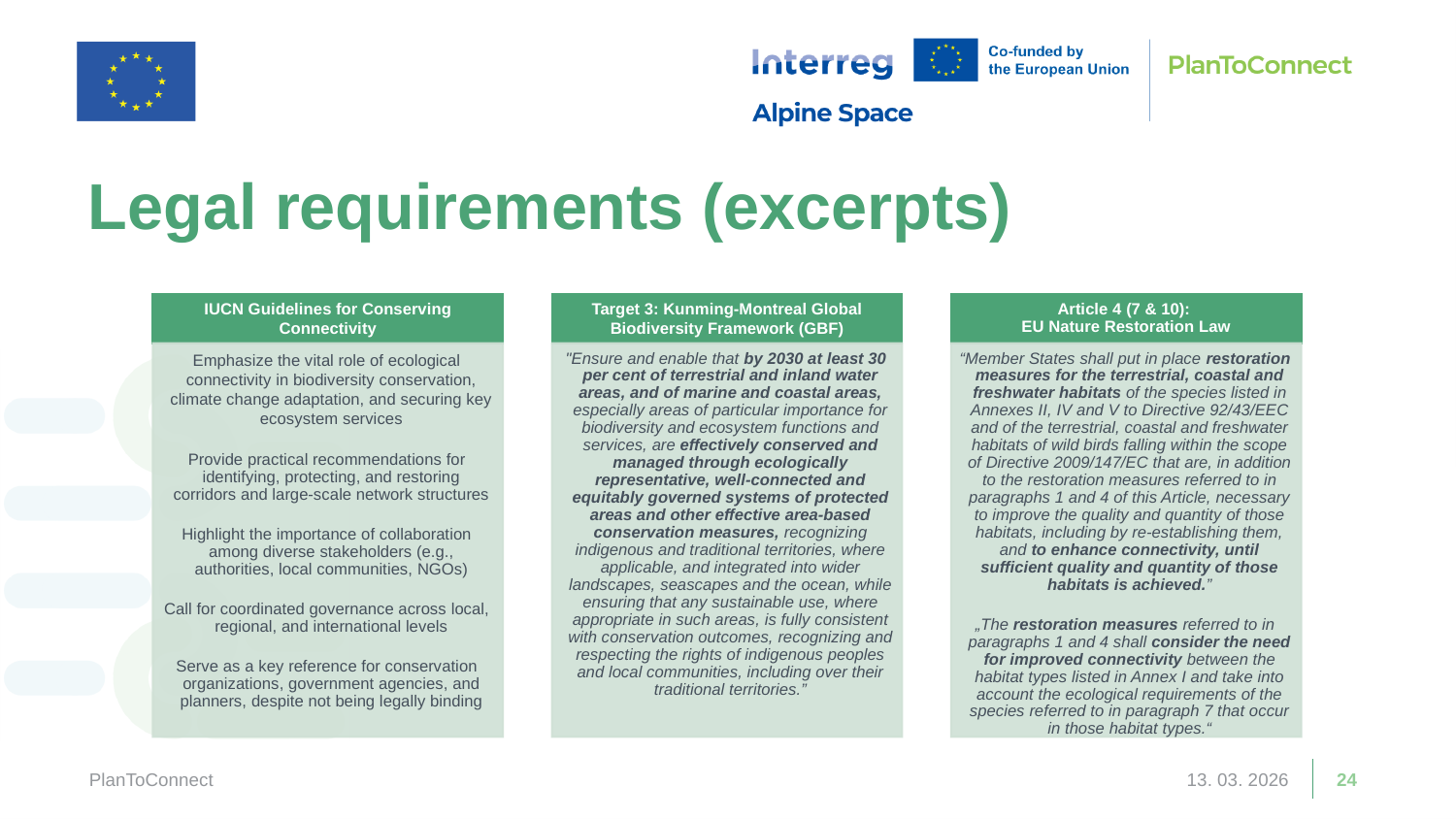

Legal requirements (excerpts)
IUCN Guidelines for Conserving Connectivity
Emphasize the vital role of ecological connectivity in biodiversity conservation, climate change adaptation, and securing key ecosystem services

Provide practical recommendations for identifying, protecting, and restoring corridors and large-scale network structures

Highlight the importance of collaboration among diverse stakeholders (e.g., authorities, local communities, NGOs)

Call for coordinated governance across local, regional, and international levels

Serve as a key reference for conservation organizations, government agencies, and planners, despite not being legally binding
Target 3: Kunming-Montreal Global Biodiversity Framework (GBF)
"Ensure and enable that by 2030 at least 30 per cent of terrestrial and inland water areas, and of marine and coastal areas, especially areas of particular importance for biodiversity and ecosystem functions and services, are effectively conserved and managed through ecologically representative, well-connected and equitably governed systems of protected areas and other effective area-based conservation measures, recognizing indigenous and traditional territories, where applicable, and integrated into wider landscapes, seascapes and the ocean, while ensuring that any sustainable use, where appropriate in such areas, is fully consistent with conservation outcomes, recognizing and respecting the rights of indigenous peoples and local communities, including over their traditional territories.”
Article 4 (7 & 10):
EU Nature Restoration Law
“Member States shall put in place restoration measures for the terrestrial, coastal and freshwater habitats of the species listed in Annexes II, IV and V to Directive 92/43/EEC and of the terrestrial, coastal and freshwater habitats of wild birds falling within the scope of Directive 2009/147/EC that are, in addition to the restoration measures referred to in paragraphs 1 and 4 of this Article, necessary to improve the quality and quantity of those habitats, including by re-establishing them, and to enhance connectivity, until sufficient quality and quantity of those habitats is achieved.”

„The restoration measures referred to in paragraphs 1 and 4 shall consider the need for improved connectivity between the habitat types listed in Annex I and take into account the ecological requirements of the species referred to in paragraph 7 that occur in those habitat types.“
PlanToConnect
13. 03. 2026
24